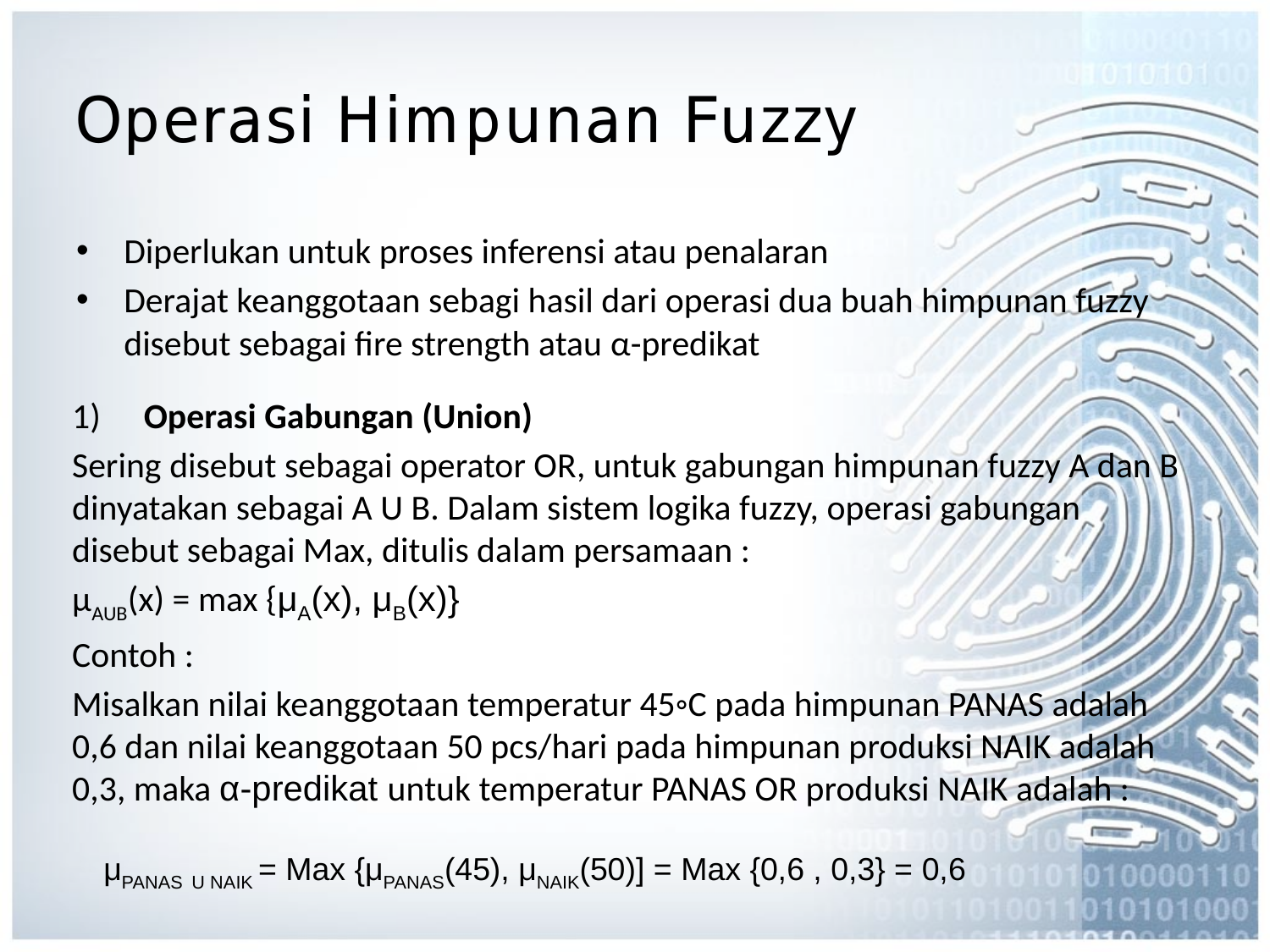

# Operasi Himpunan Fuzzy
Diperlukan untuk proses inferensi atau penalaran
Derajat keanggotaan sebagi hasil dari operasi dua buah himpunan fuzzy disebut sebagai fire strength atau α-predikat
 Operasi Gabungan (Union)
Sering disebut sebagai operator OR, untuk gabungan himpunan fuzzy A dan B dinyatakan sebagai A U B. Dalam sistem logika fuzzy, operasi gabungan disebut sebagai Max, ditulis dalam persamaan :
μAUB(x) = max {μA(x), μB(x)}
Contoh :
Misalkan nilai keanggotaan temperatur 45◦C pada himpunan PANAS adalah 0,6 dan nilai keanggotaan 50 pcs/hari pada himpunan produksi NAIK adalah 0,3, maka α-predikat untuk temperatur PANAS OR produksi NAIK adalah :

μPANAS U NAIK = Max {μPANAS(45), μNAIK(50)] = Max {0,6 , 0,3} = 0,6